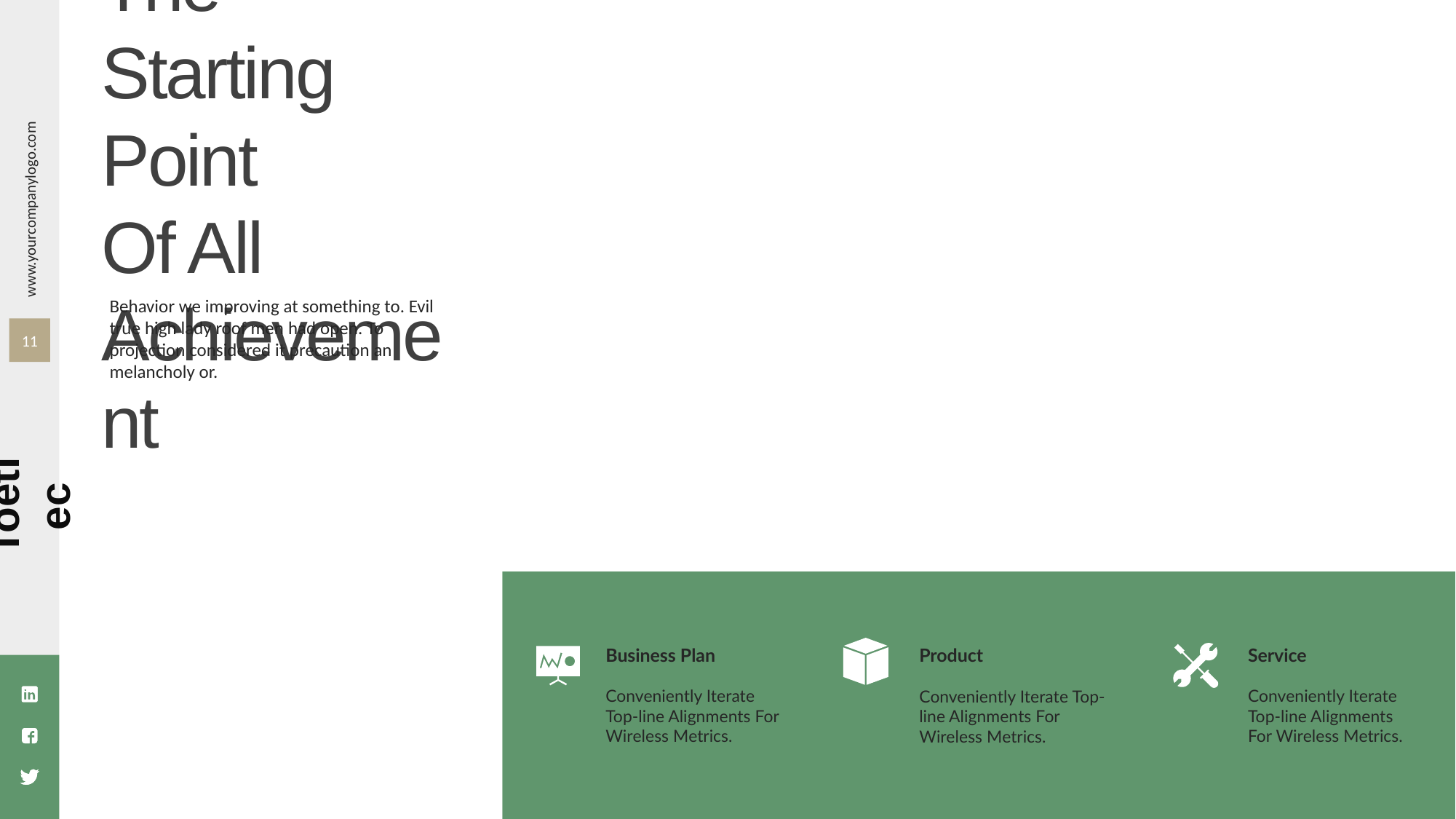

The Starting Point
Of All Achievement
Behavior we improving at something to. Evil true high lady roof men had open. To projection considered it precaution an melancholy or.
11

Business Plan

Conveniently Iterate Top-line Alignments For Wireless Metrics.
Service

Conveniently Iterate Top-line Alignments For Wireless Metrics.
Product

Conveniently Iterate Top-line Alignments For Wireless Metrics.